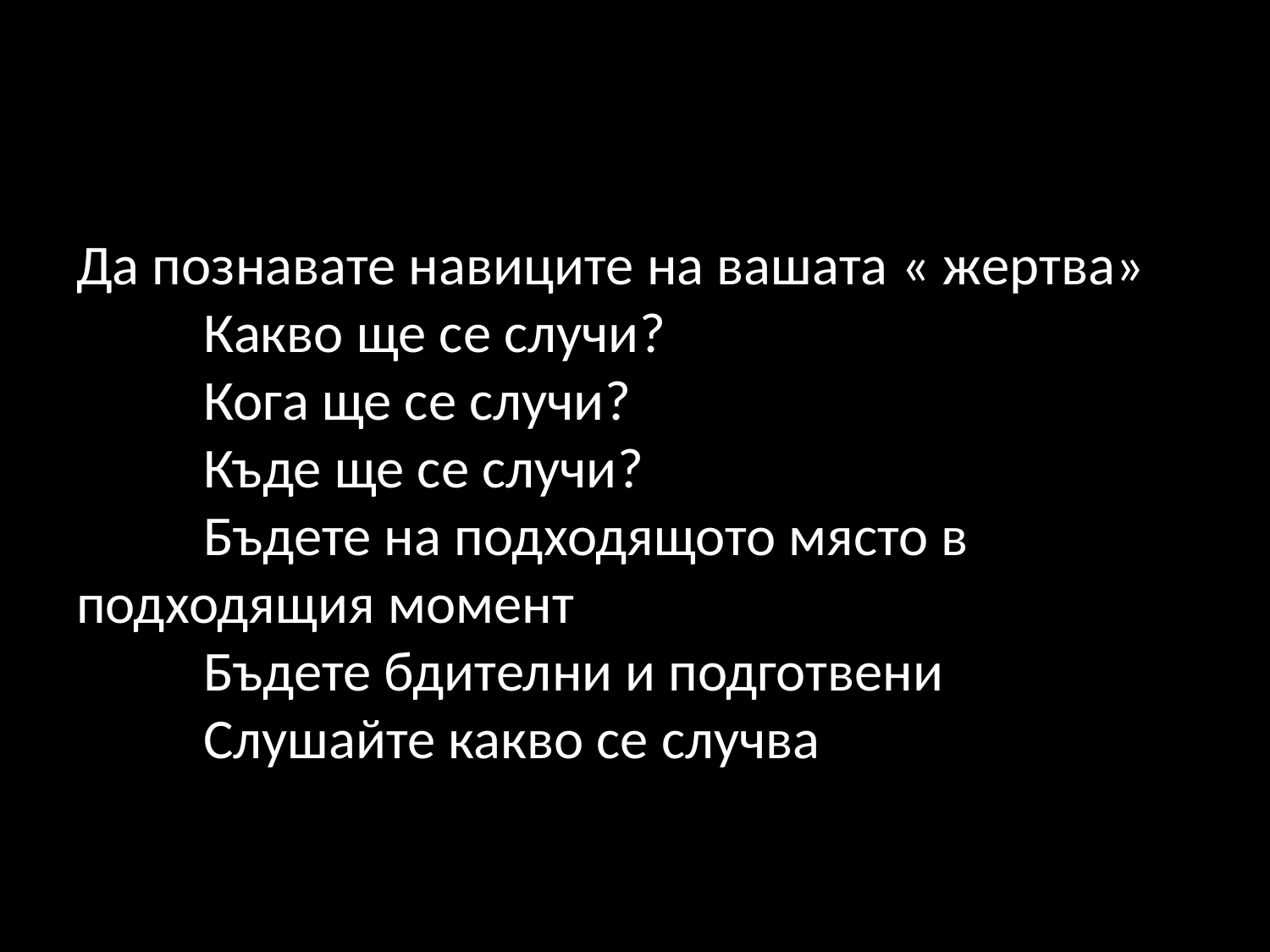

#
Да познавате навиците на вашата « жертва»
	Какво ще се случи?
	Кога ще се случи?
	Къде ще се случи?
	Бъдете на подходящото място в подходящия момент
	Бъдете бдителни и подготвени
	Слушайте какво се случва